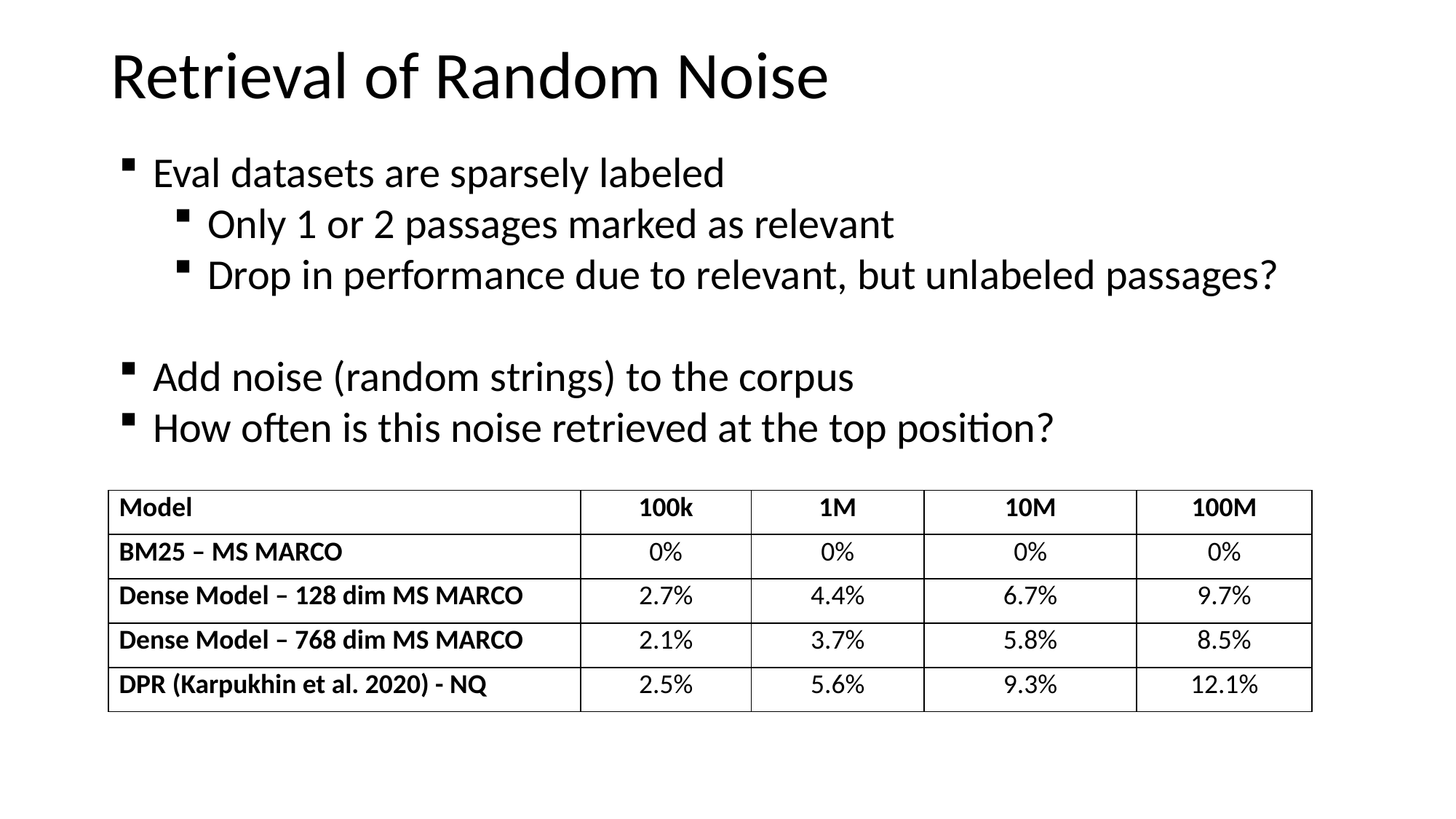

# Retrieval of Random Noise
Eval datasets are sparsely labeled
Only 1 or 2 passages marked as relevant
Drop in performance due to relevant, but unlabeled passages?

Add noise (random strings) to the corpus
How often is this noise retrieved at the top position?
| Model | 100k | 1M | 10M | 100M |
| --- | --- | --- | --- | --- |
| BM25 – MS MARCO | 0% | 0% | 0% | 0% |
| Dense Model – 128 dim MS MARCO | 2.7% | 4.4% | 6.7% | 9.7% |
| Dense Model – 768 dim MS MARCO | 2.1% | 3.7% | 5.8% | 8.5% |
| DPR (Karpukhin et al. 2020) - NQ | 2.5% | 5.6% | 9.3% | 12.1% |